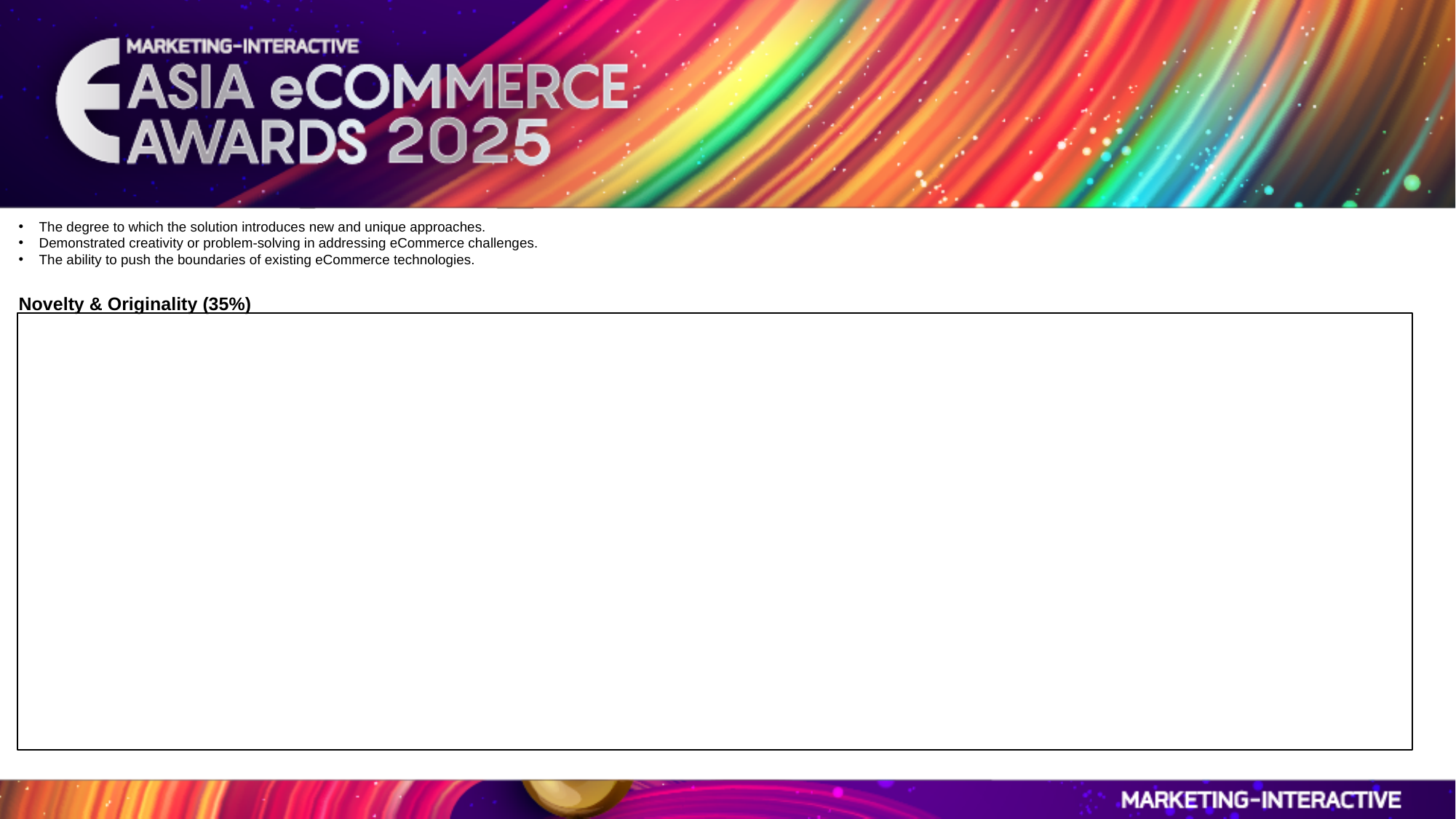

The degree to which the solution introduces new and unique approaches.
Demonstrated creativity or problem-solving in addressing eCommerce challenges.
The ability to push the boundaries of existing eCommerce technologies.
Novelty & Originality (35%)